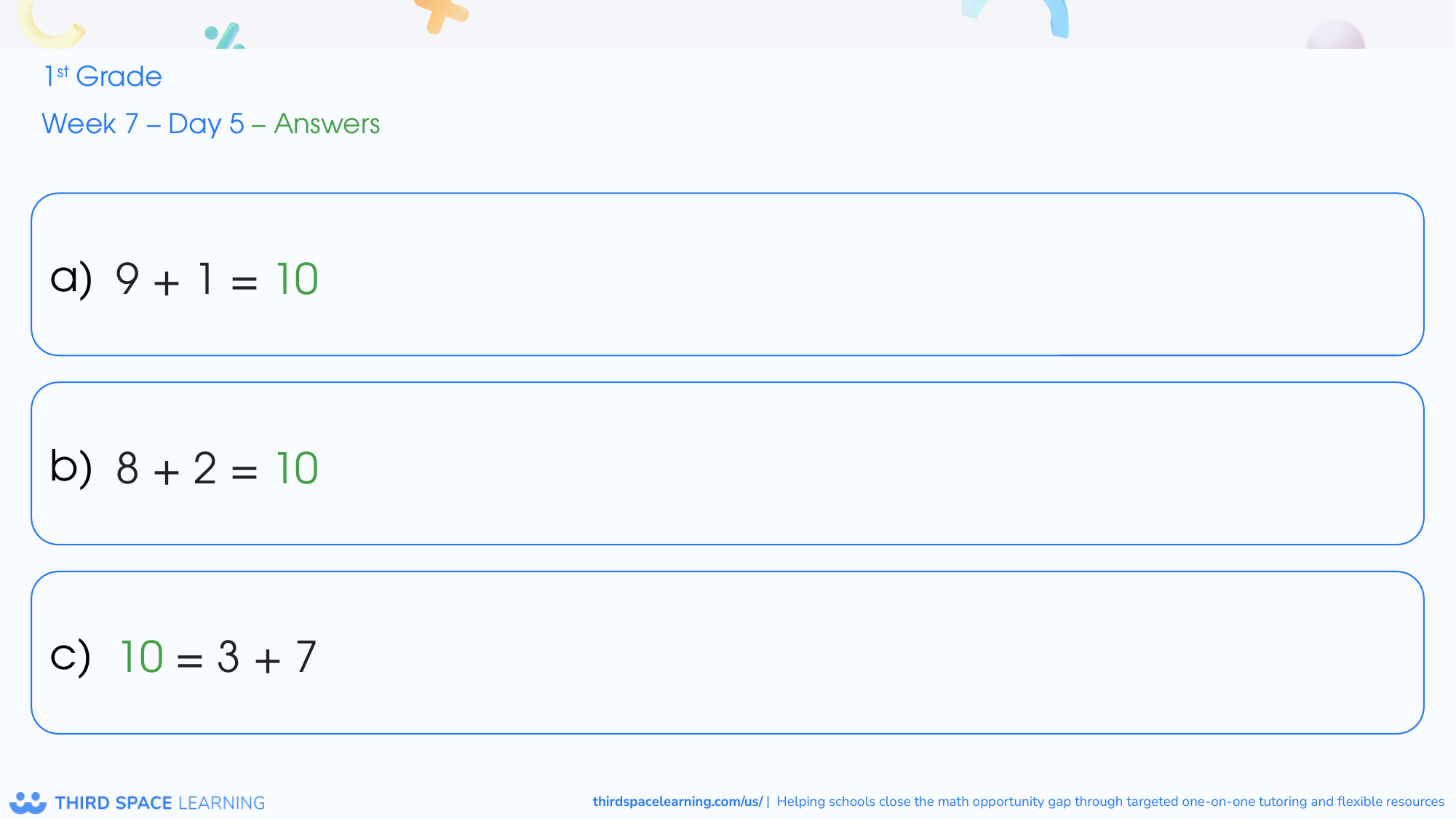

1st Grade
Week 7 – Day 5 – Answers
9 + 1 = 10
8 + 2 = 10
10 = 3 + 7